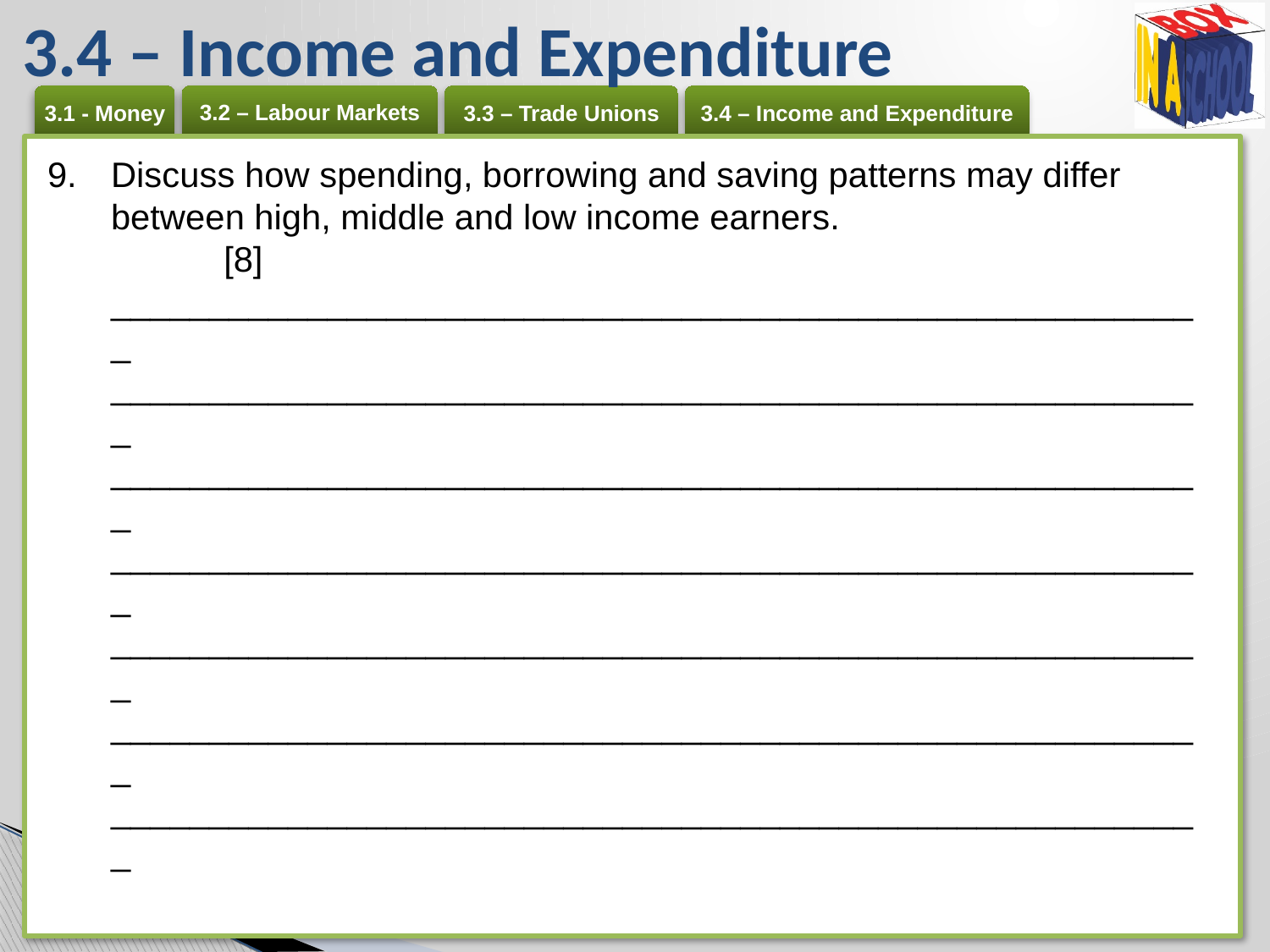

# 3.4 – Income and Expenditure
Discuss how spending, borrowing and saving patterns may differ between high, middle and low income earners. 	[8]
________________________________________________________ ________________________________________________________ ________________________________________________________ ________________________________________________________ ________________________________________________________ ________________________________________________________ ________________________________________________________